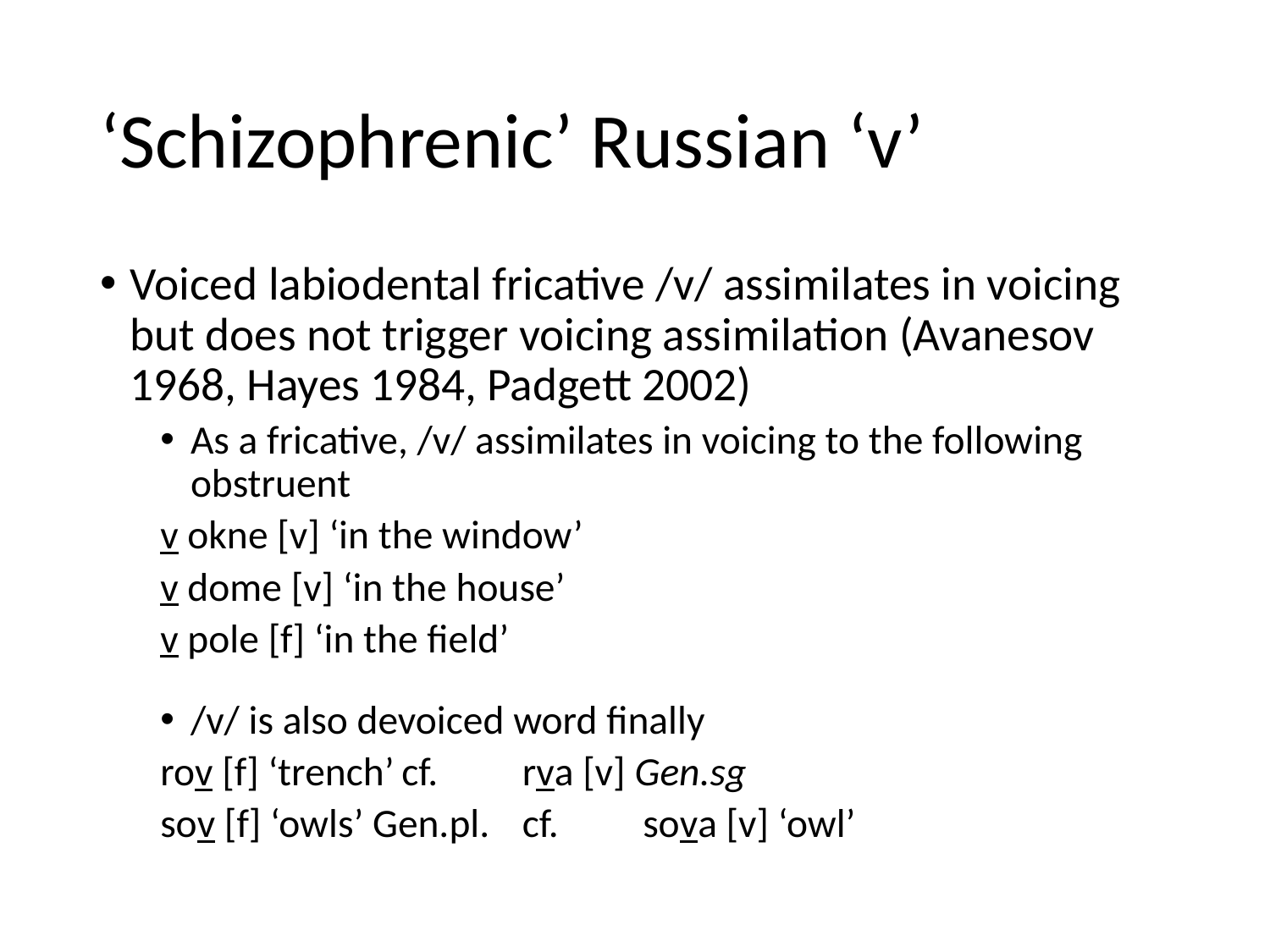

# ‘Schizophrenic’ Russian ‘v’
Voiced labiodental fricative /v/ assimilates in voicing but does not trigger voicing assimilation (Avanesov 1968, Hayes 1984, Padgett 2002)
As a fricative, /v/ assimilates in voicing to the following obstruent
v okne [v] ‘in the window’
v dome [v] ‘in the house’
v pole [f] ‘in the field’

/v/ is also devoiced word finally
rov [f] ‘trench’		cf.	rva [v] Gen.sg
sov [f] ‘owls’ Gen.pl.	cf.	sova [v] ‘owl’